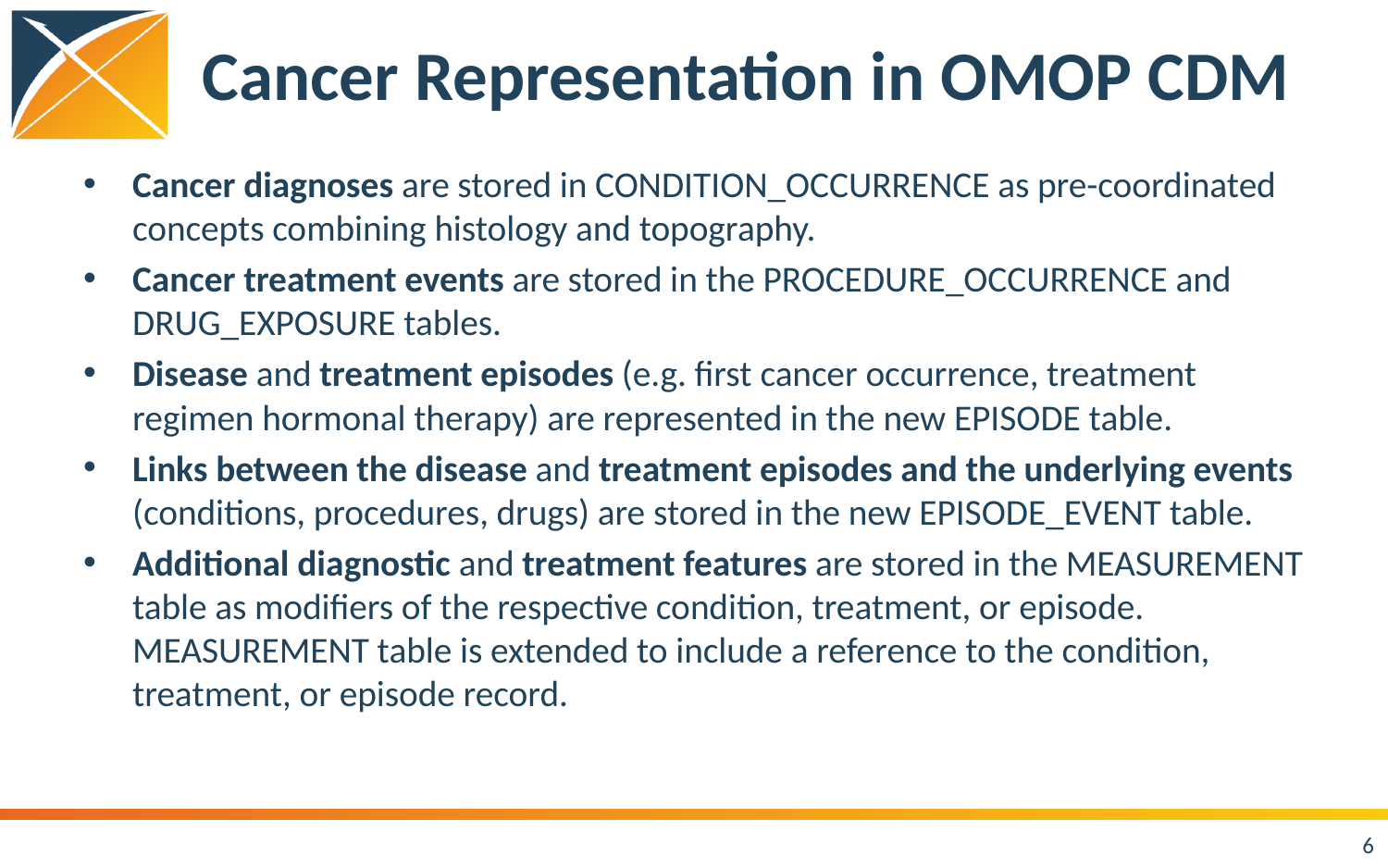

# Cancer Representation in OMOP CDM
Cancer diagnoses are stored in CONDITION_OCCURRENCE as pre-coordinated concepts combining histology and topography.
Cancer treatment events are stored in the PROCEDURE_OCCURRENCE and DRUG_EXPOSURE tables.
Disease and treatment episodes (e.g. first cancer occurrence, treatment regimen hormonal therapy) are represented in the new EPISODE table.
Links between the disease and treatment episodes and the underlying events (conditions, procedures, drugs) are stored in the new EPISODE_EVENT table.
Additional diagnostic and treatment features are stored in the MEASUREMENT table as modifiers of the respective condition, treatment, or episode. MEASUREMENT table is extended to include a reference to the condition, treatment, or episode record.

6